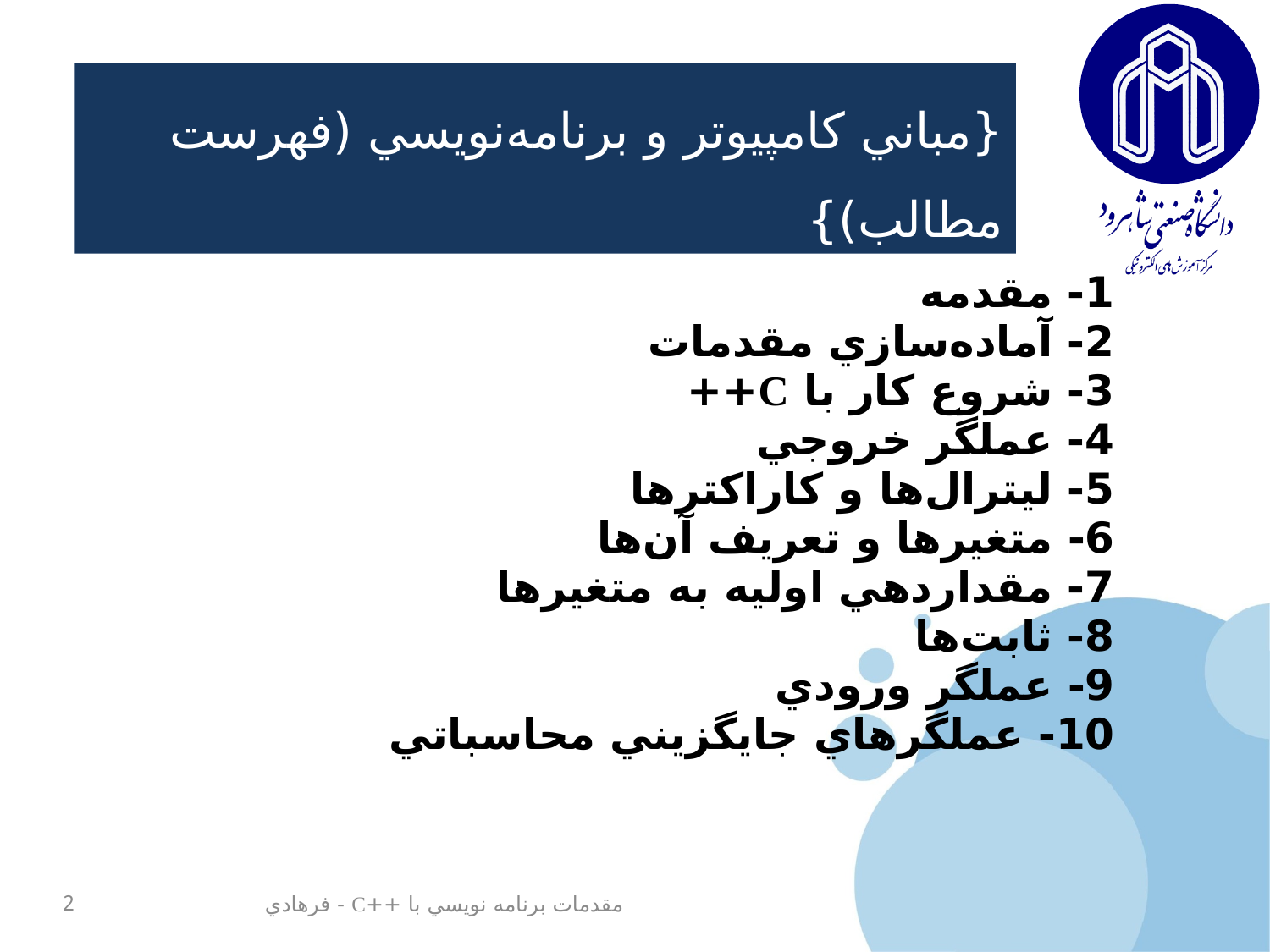

{مباني کامپيوتر و برنامه‌نويسي (فهرست مطالب)}
1- مقدمه
2- آماده‌سازي مقدمات
3- شروع کار با C++
4- عملگر خروجي
5- ليترال‌ها و کاراکترها
6- متغيرها و تعريف آن‌ها
7- مقداردهي اوليه به متغيرها
8- ثابت‌ها
9- عملگر ورودي
10- عملگرهاي جايگزيني محاسباتي

2
مقدمات برنامه نويسي با ++C - فرهادي